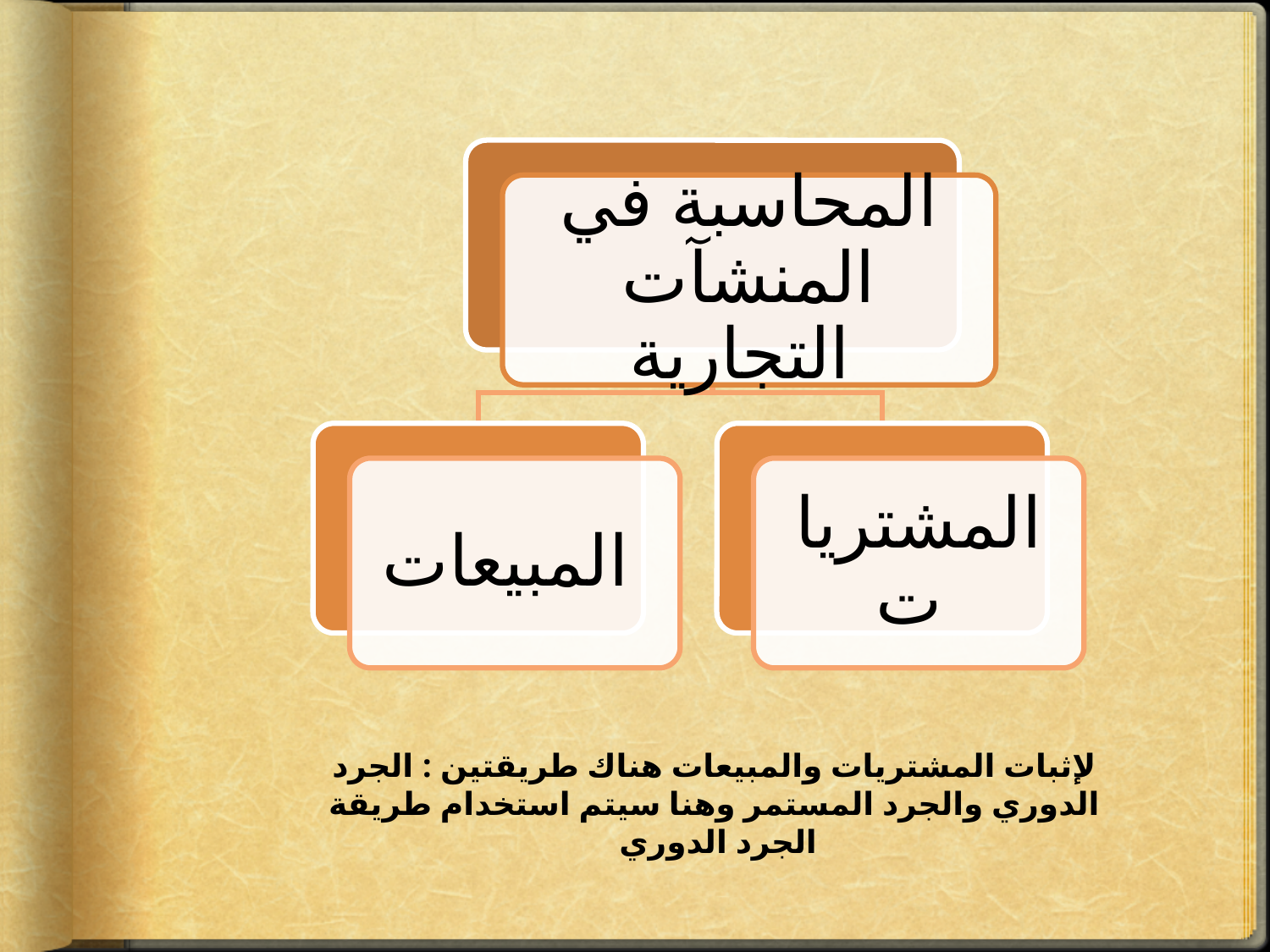

المحاسبة في المنشآت التجارية
المبيعات
المشتريات
لإثبات المشتريات والمبيعات هناك طريقتين : الجرد الدوري والجرد المستمر وهنا سيتم استخدام طريقة الجرد الدوري